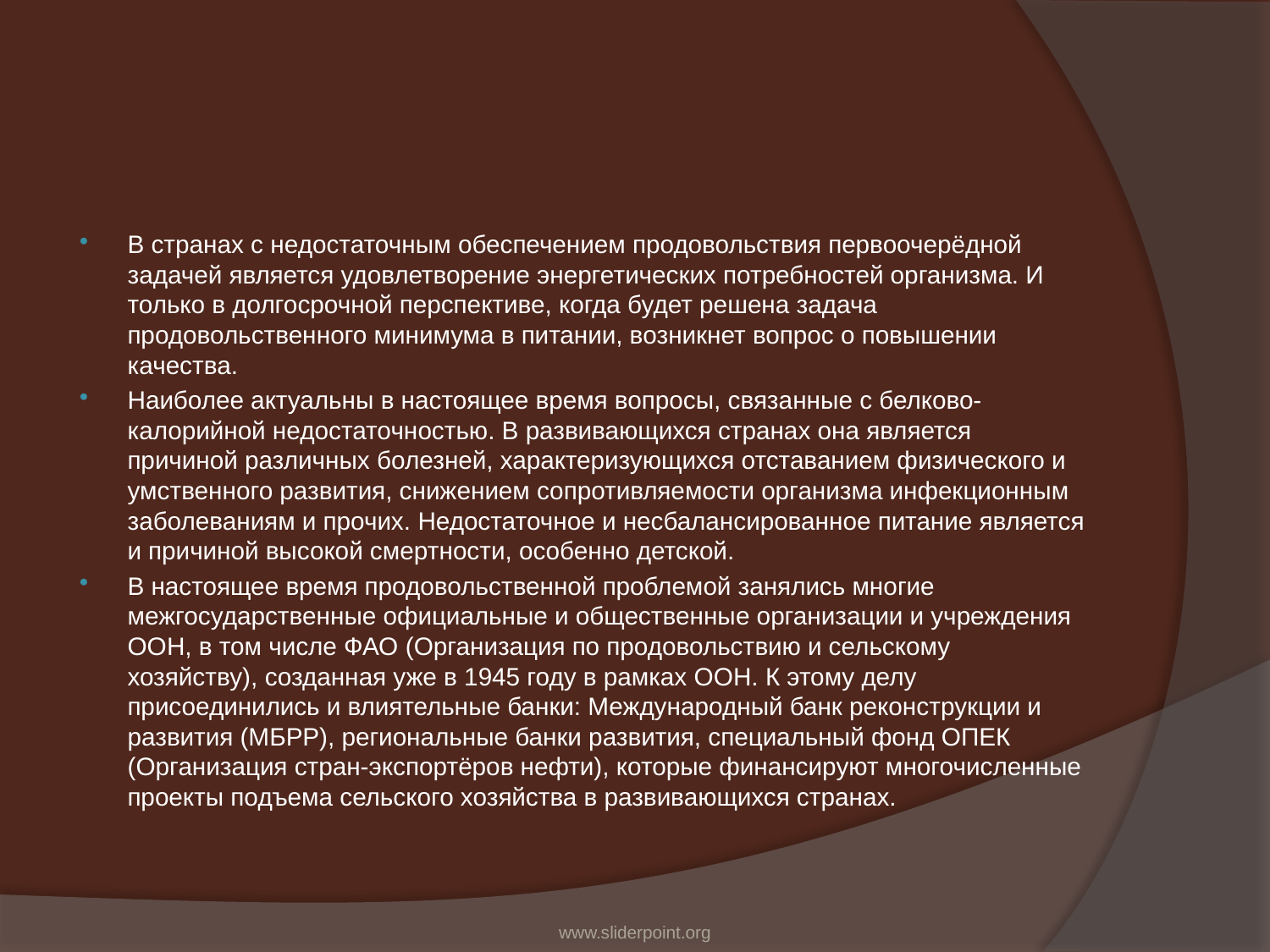

#
В странах с недостаточным обеспечением продовольствия первоочерёдной задачей является удовлетворение энергетических потребностей организма. И только в долгосрочной перспективе, когда будет решена задача продовольственного минимума в питании, возникнет вопрос о повышении качества.
Наиболее актуальны в настоящее время вопросы, связанные с белково-калорийной недостаточностью. В развивающихся странах она является причиной различных болезней, характеризующихся отставанием физического и умственного развития, снижением сопротивляемости организма инфекционным заболеваниям и прочих. Недостаточное и несбалансированное питание является и причиной высокой смертности, особенно детской.
В настоящее время продовольственной проблемой занялись многие межгосударственные официальные и общественные организации и учреждения ООН, в том числе ФАО (Организация по продовольствию и сельскому хозяйству), созданная уже в 1945 году в рамках ООН. К этому делу присоединились и влиятельные банки: Международный банк реконструкции и развития (МБРР), региональные банки развития, специальный фонд ОПЕК (Организация стран-экспортёров нефти), которые финансируют многочисленные проекты подъема сельского хозяйства в развивающихся странах.

www.sliderpoint.org